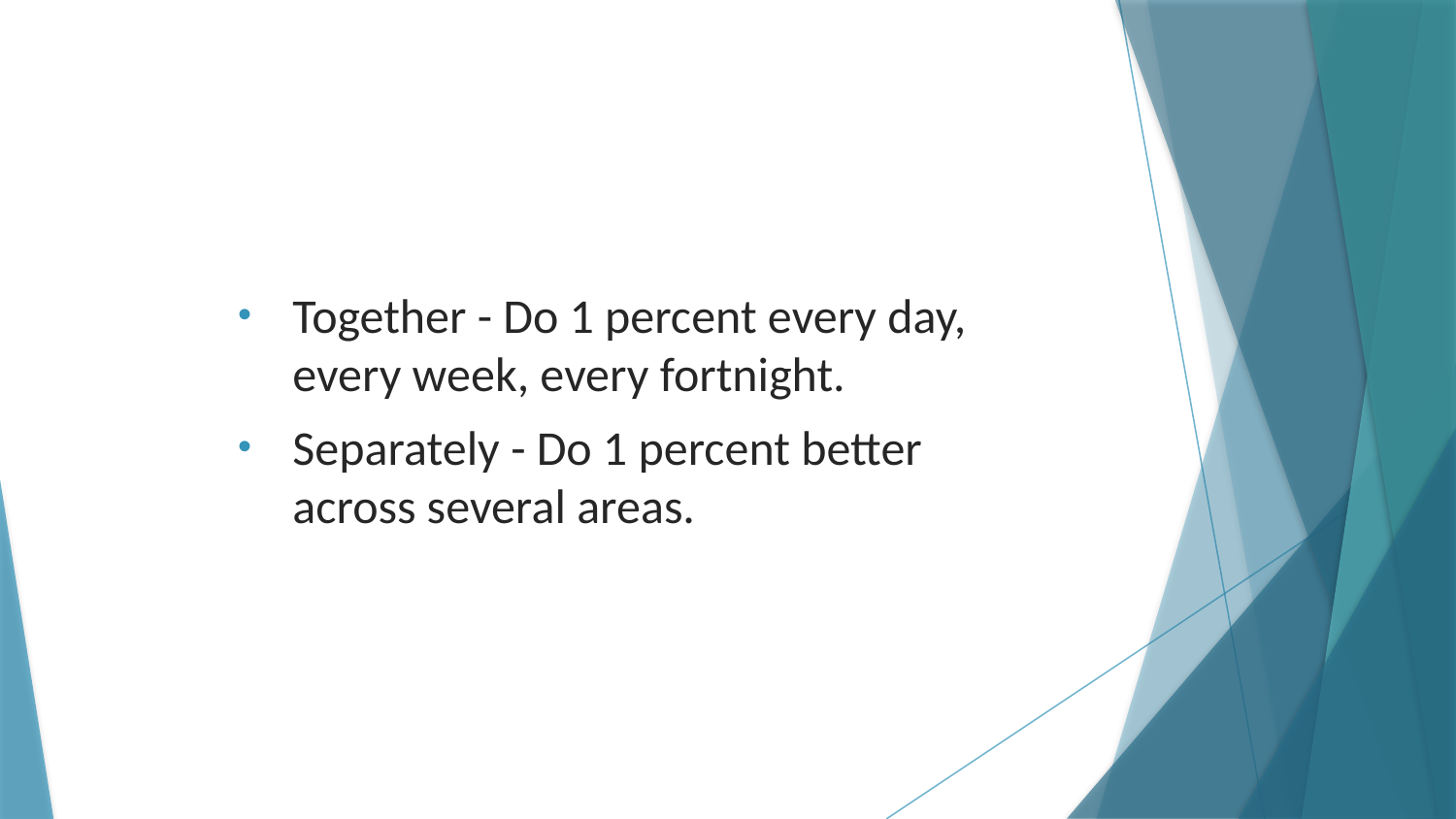

Together - Do 1 percent every day, every week, every fortnight.
Separately - Do 1 percent better across several areas.